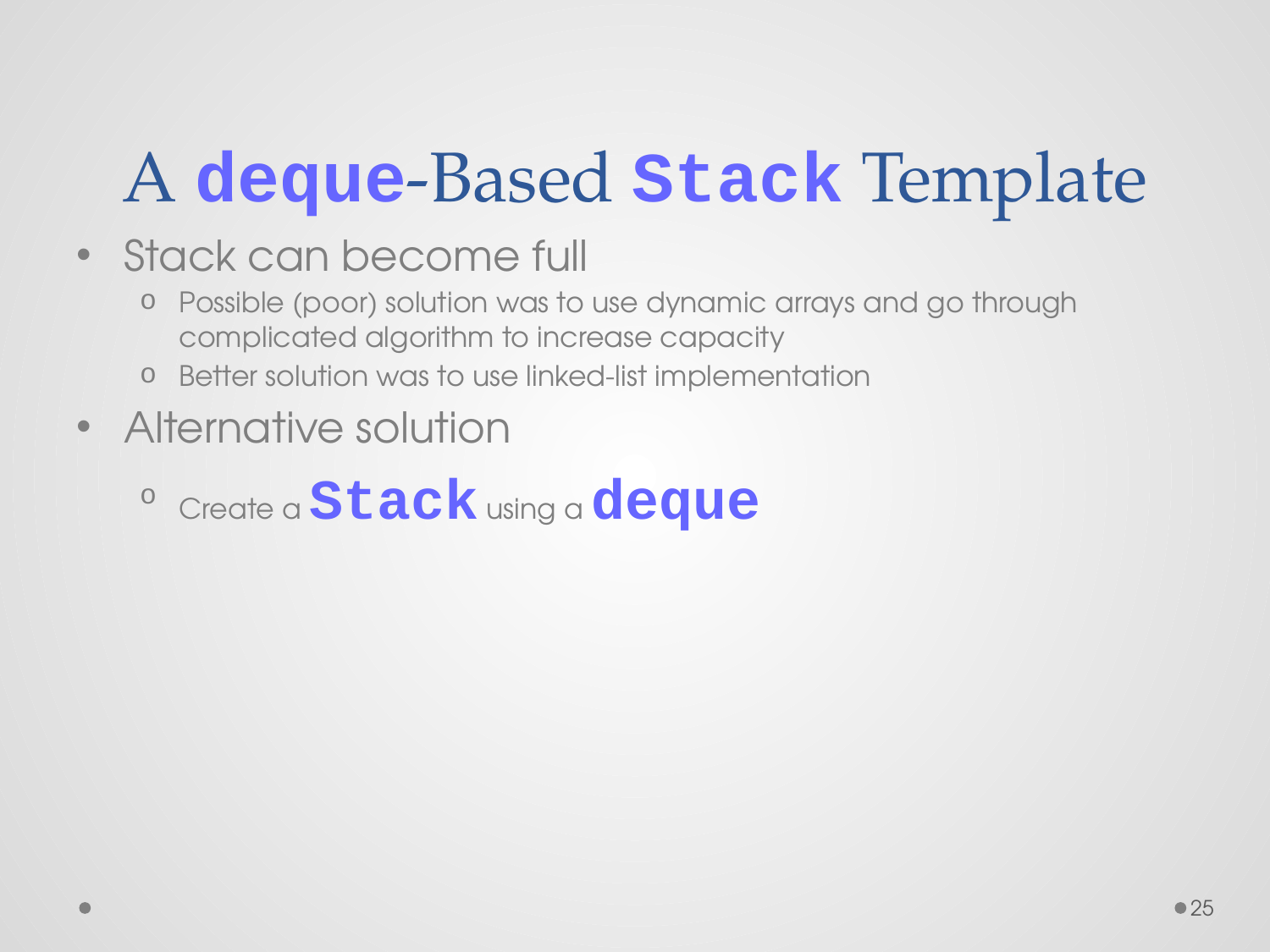

# A deque-Based Stack Template
Stack can become full
Possible (poor) solution was to use dynamic arrays and go through complicated algorithm to increase capacity
Better solution was to use linked-list implementation
Alternative solution
Create a Stack using a deque
25